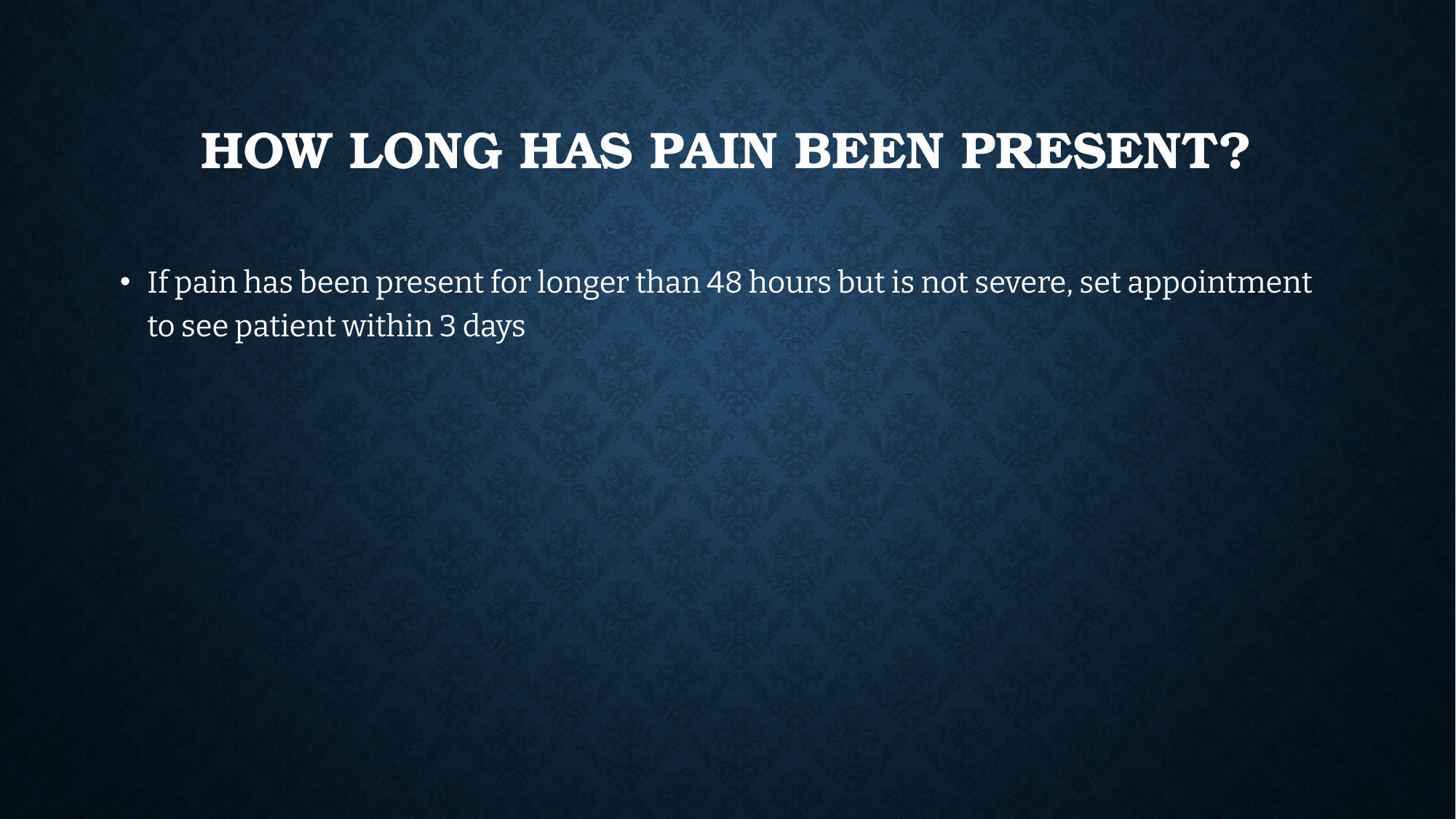

# How long has pain been present?
If pain has been present for longer than 48 hours but is not severe, set appointment to see patient within 3 days